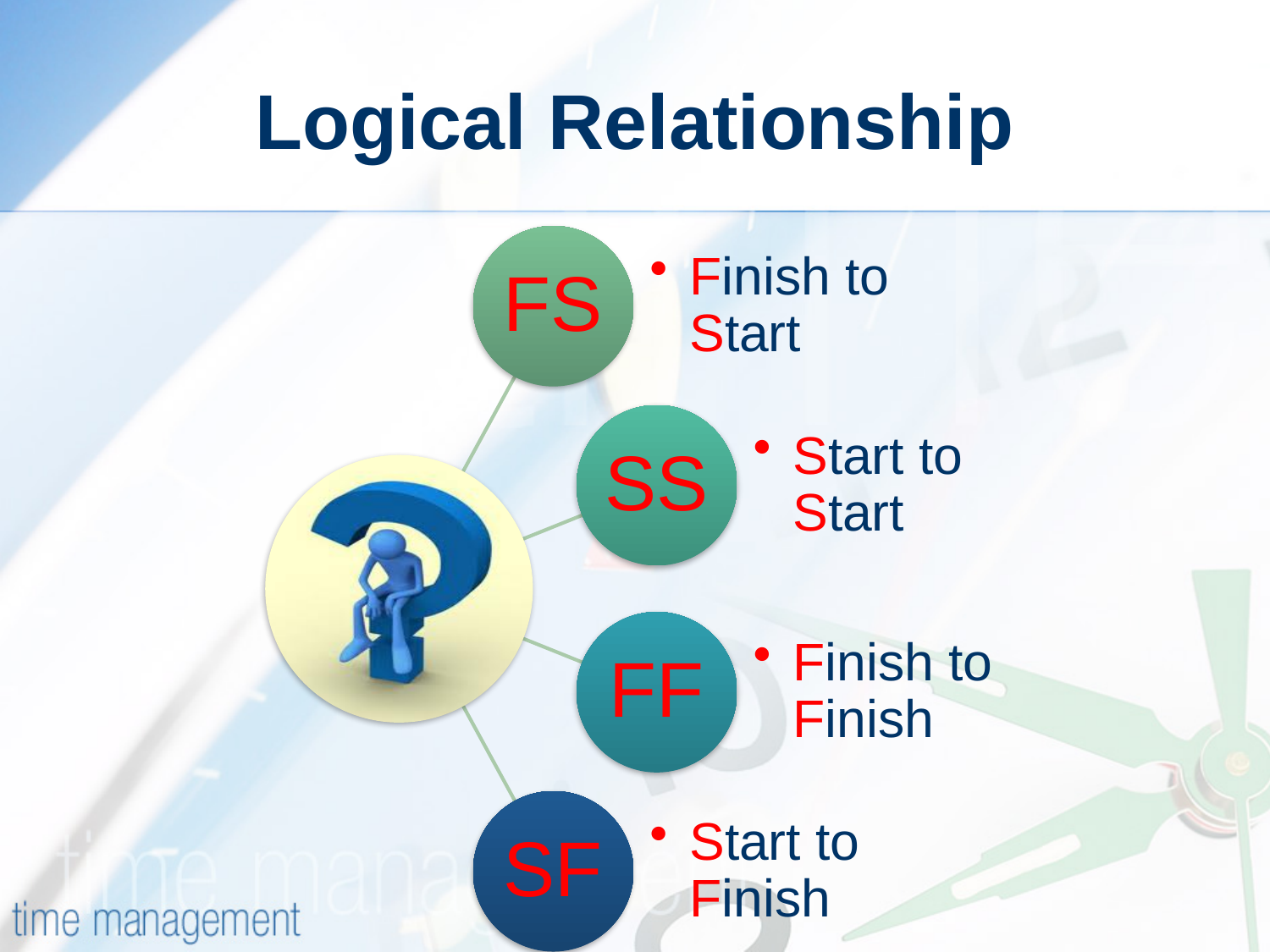

# Logical Relationship
FS
Finish to Start
SS
Start to Start
FF
Finish to Finish
SF
Start to Finish